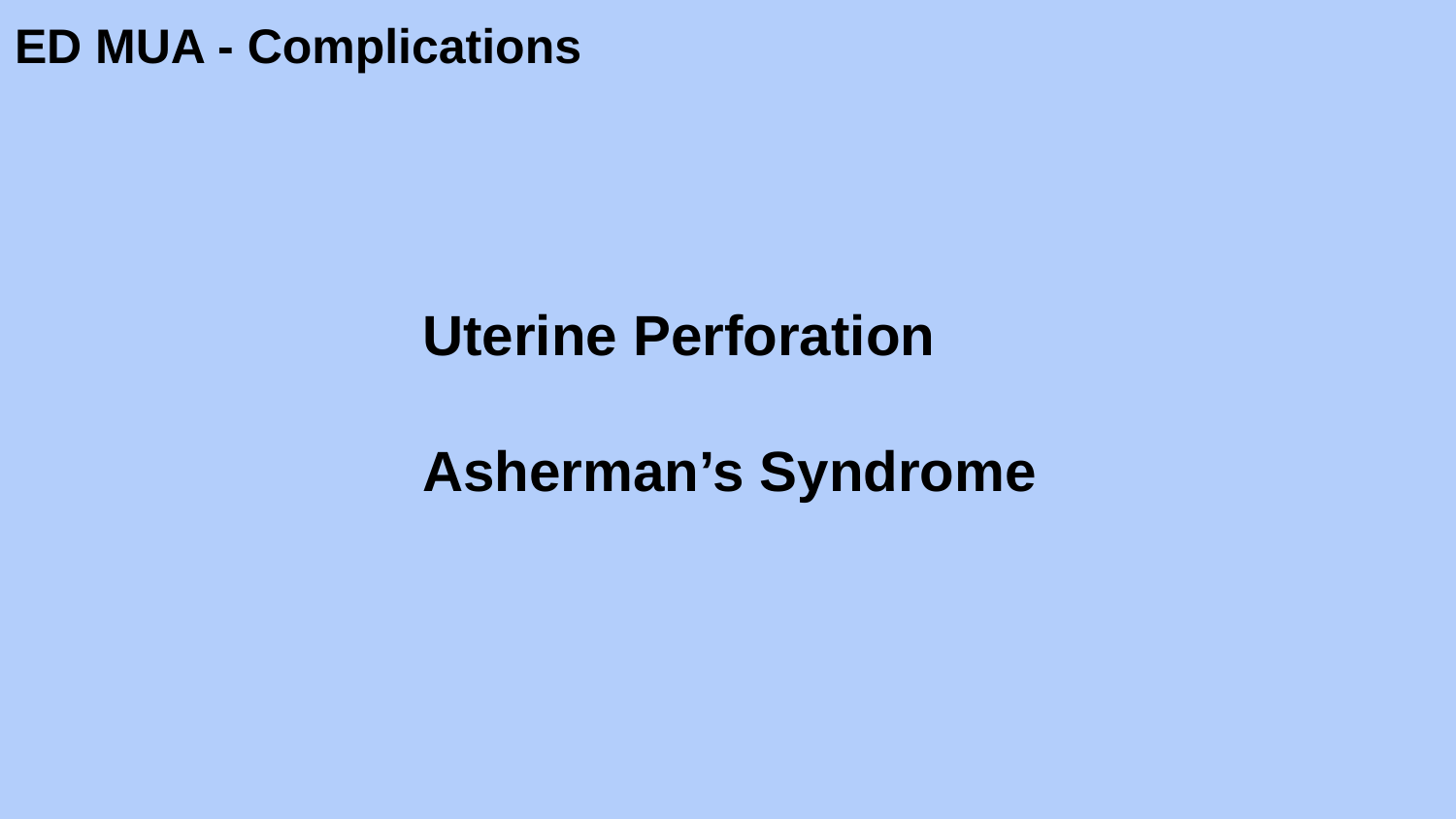

# ED MUA - Complications
Uterine Perforation

Asherman’s Syndrome